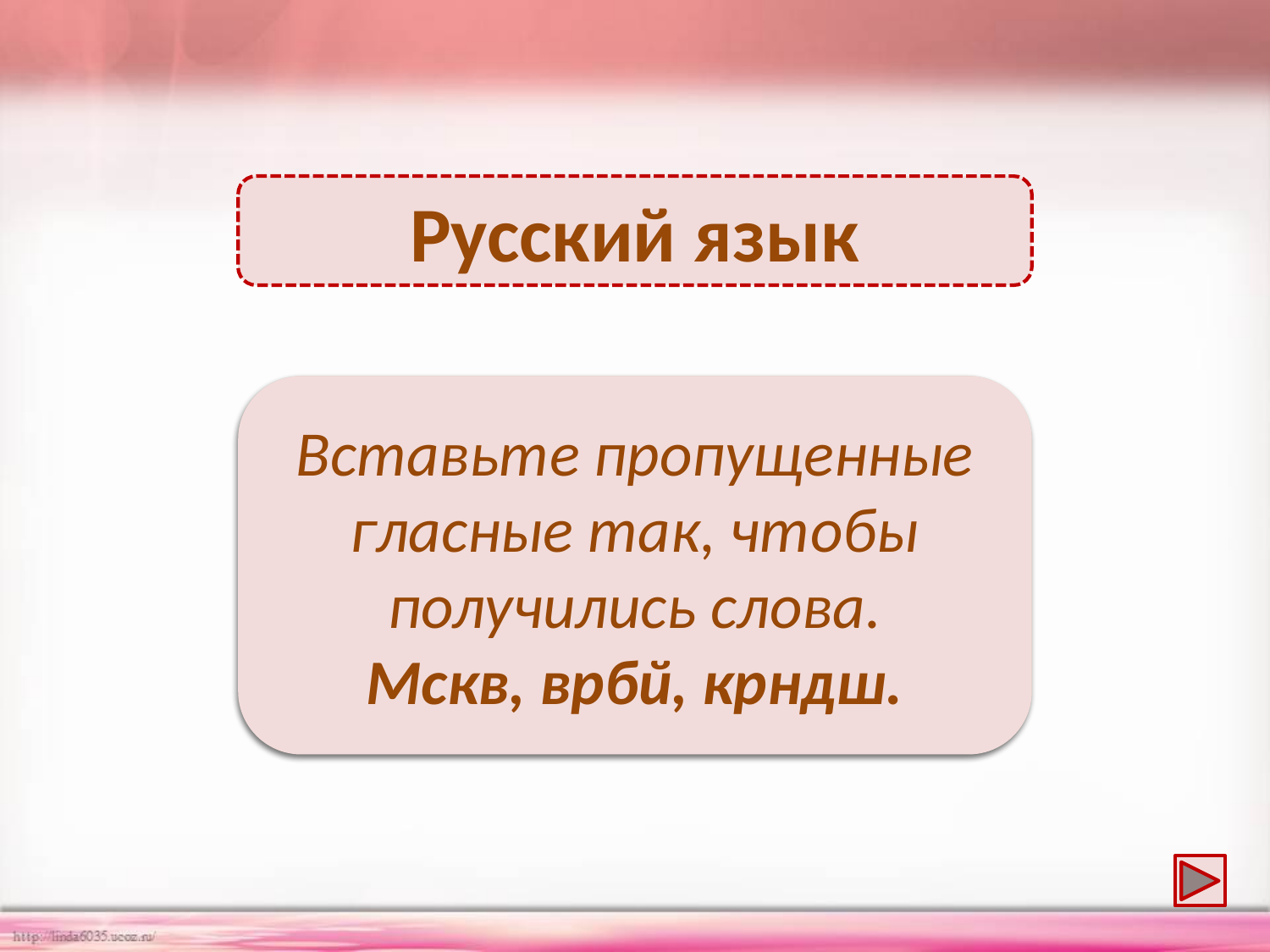

Русский язык
Москва, воробей, карандаш.
Вставьте пропущенные гласные так, чтобы получились слова.
Мскв, врбй, крндш.